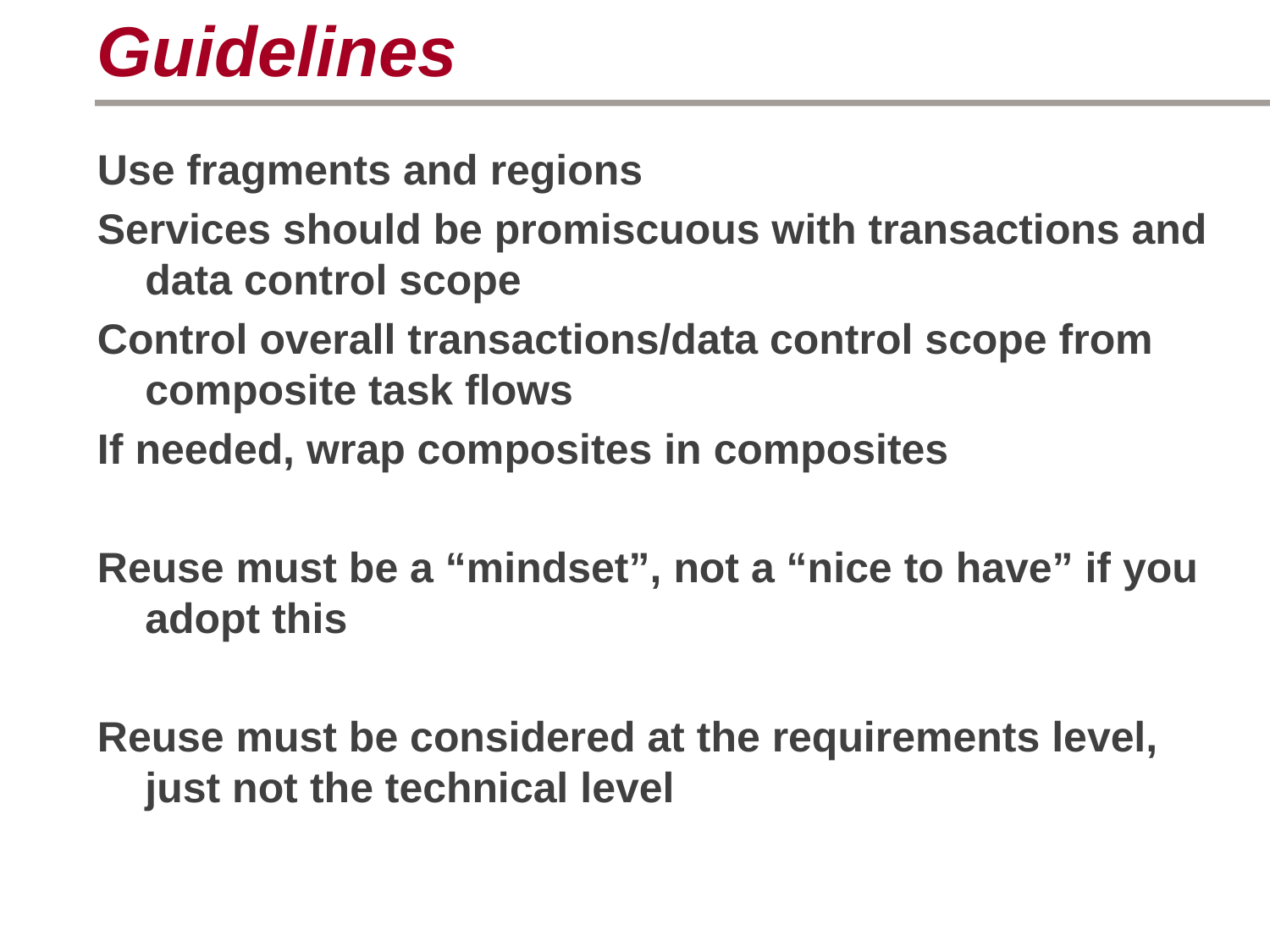

Guidelines

Use fragments and regions
Services should be promiscuous with transactions and data control scope
Control overall transactions/data control scope from composite task flows
If needed, wrap composites in composites

Reuse must be a “mindset”, not a “nice to have” if you adopt this

Reuse must be considered at the requirements level, just not the technical level